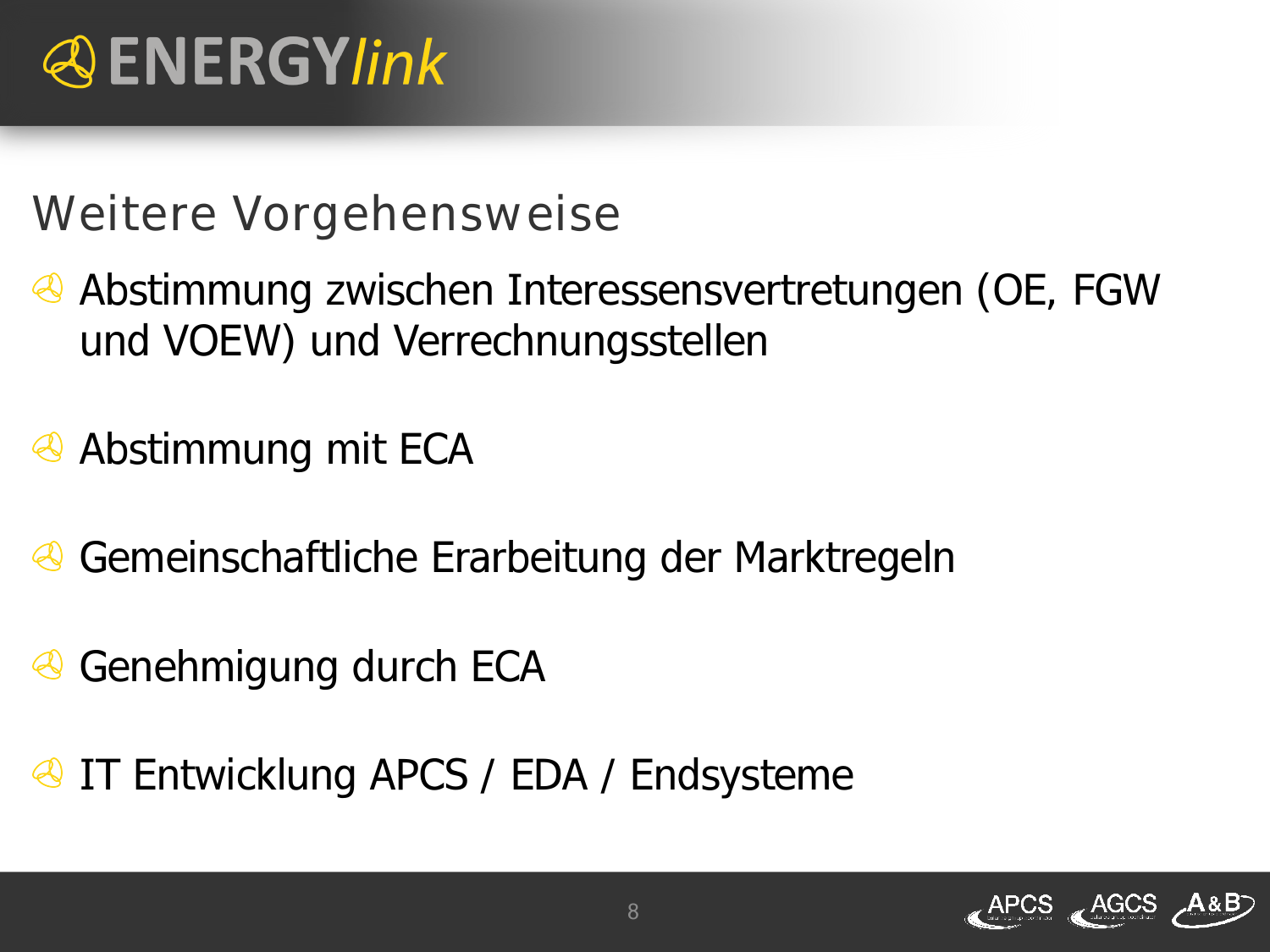

# Weitere Vorgehensweise
Abstimmung zwischen Interessensvertretungen (OE, FGW und VOEW) und Verrechnungsstellen

Abstimmung mit ECA

Gemeinschaftliche Erarbeitung der Marktregeln

Genehmigung durch ECA

IT Entwicklung APCS / EDA / Endsysteme

8